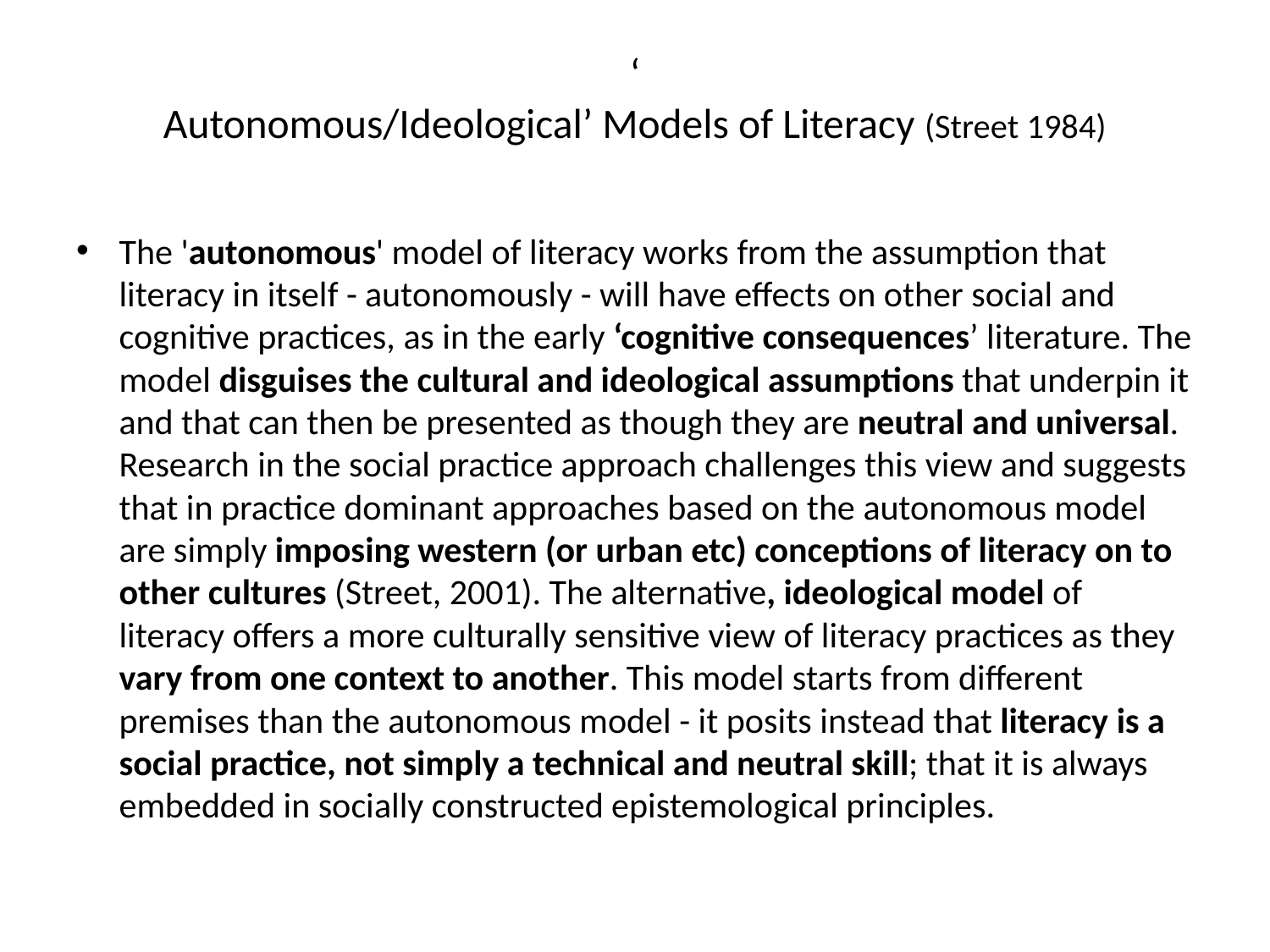

# ‘ Autonomous/Ideological’ Models of Literacy (Street 1984)
The 'autonomous' model of literacy works from the assumption that literacy in itself - autonomously - will have effects on other social and cognitive practices, as in the early ‘cognitive consequences’ literature. The model disguises the cultural and ideological assumptions that underpin it and that can then be presented as though they are neutral and universal. Research in the social practice approach challenges this view and suggests that in practice dominant approaches based on the autonomous model are simply imposing western (or urban etc) conceptions of literacy on to other cultures (Street, 2001). The alternative, ideological model of literacy offers a more culturally sensitive view of literacy practices as they vary from one context to another. This model starts from different premises than the autonomous model - it posits instead that literacy is a social practice, not simply a technical and neutral skill; that it is always embedded in socially constructed epistemological principles.